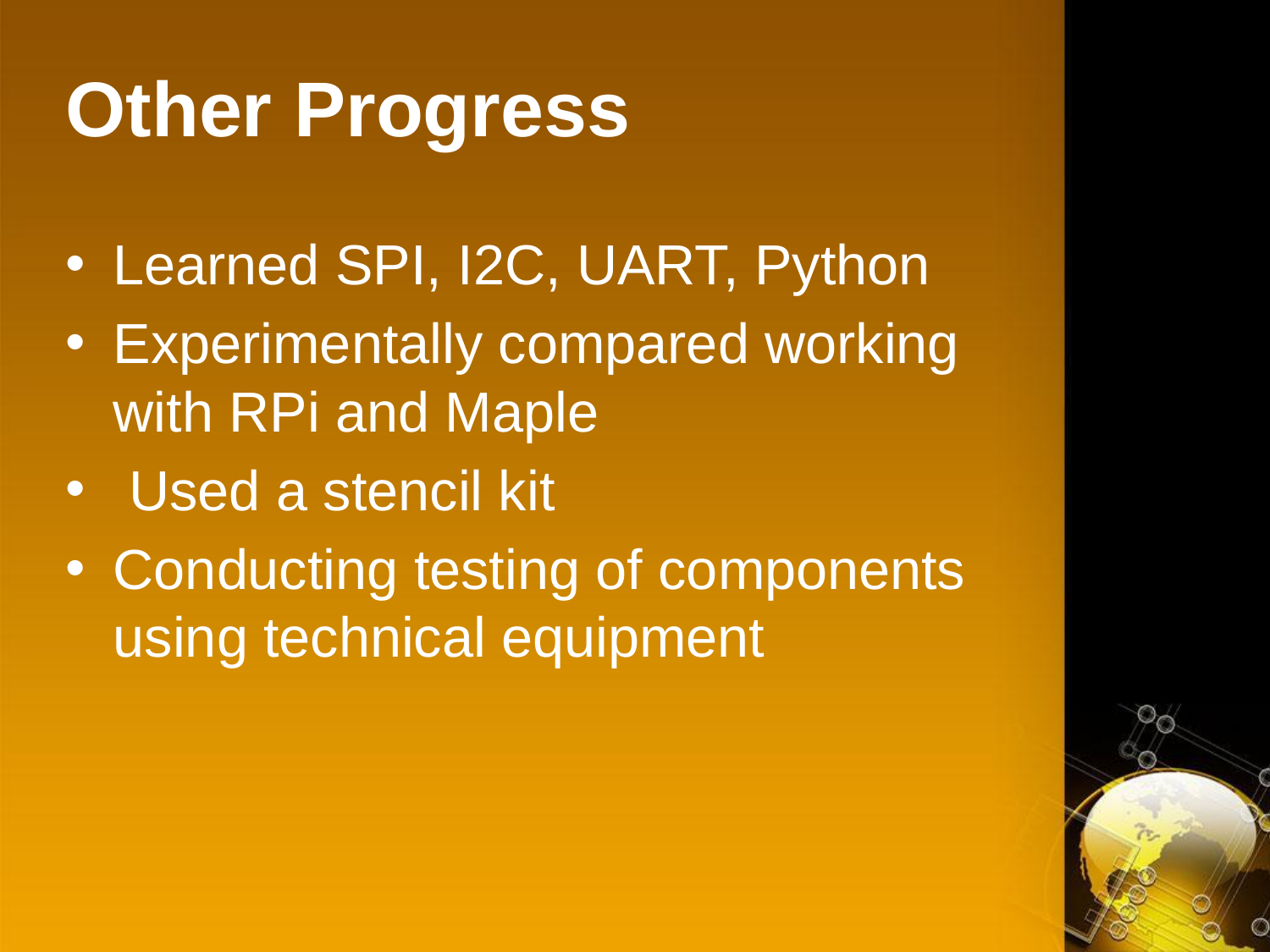

# Other Progress
Learned SPI, I2C, UART, Python
Experimentally compared working with RPi and Maple
 Used a stencil kit
Conducting testing of components using technical equipment